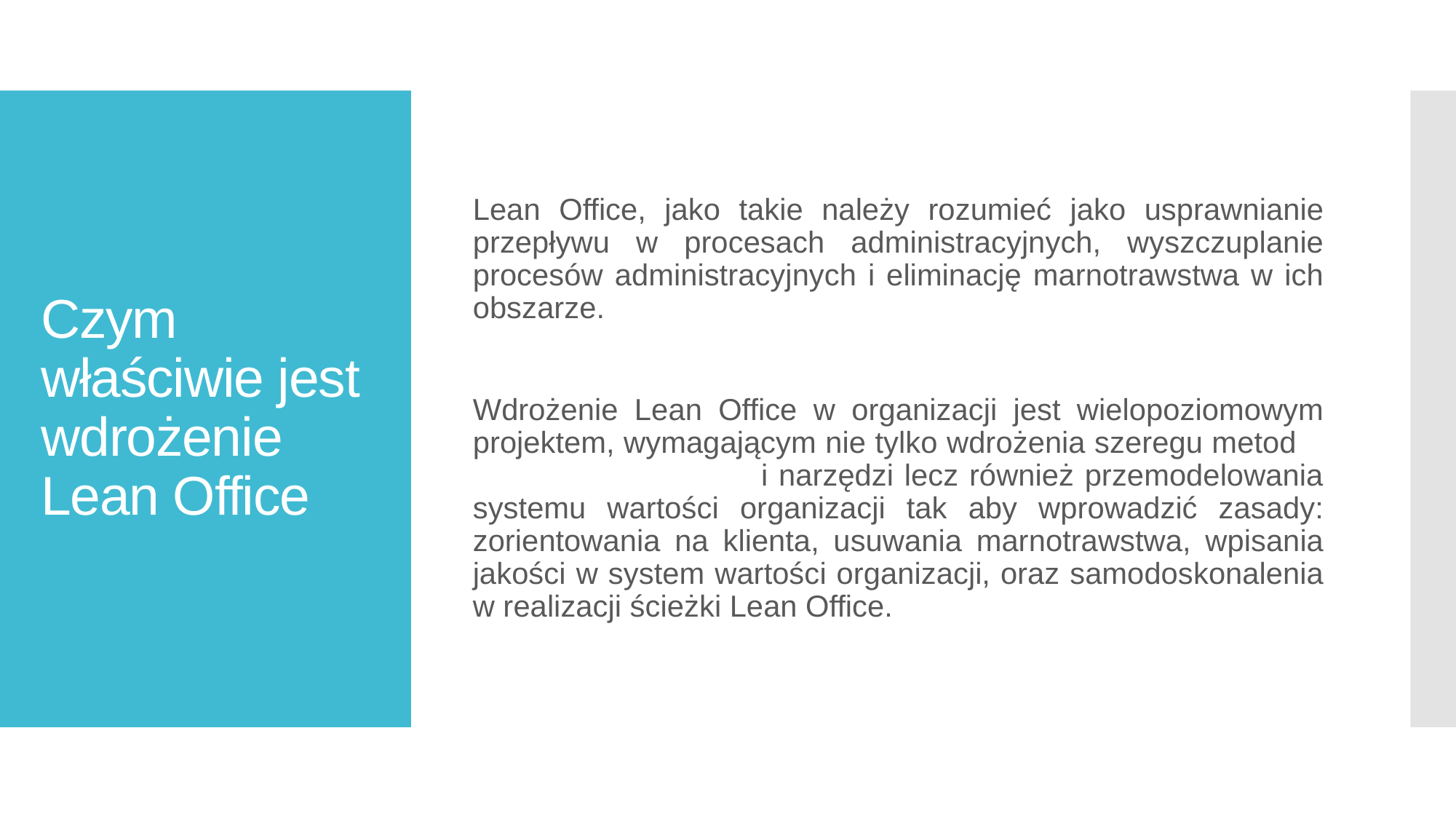

Lean Office, jako takie należy rozumieć jako usprawnianie przepływu w procesach administracyjnych, wyszczuplanie procesów administracyjnych i eliminację marnotrawstwa w ich obszarze.

Wdrożenie Lean Office w organizacji jest wielopoziomowym projektem, wymagającym nie tylko wdrożenia szeregu metod                               i narzędzi lecz również przemodelowania systemu wartości organizacji tak aby wprowadzić zasady: zorientowania na klienta, usuwania marnotrawstwa, wpisania jakości w system wartości organizacji, oraz samodoskonalenia w realizacji ścieżki Lean Office.
# Czym właściwie jest wdrożenie Lean Office